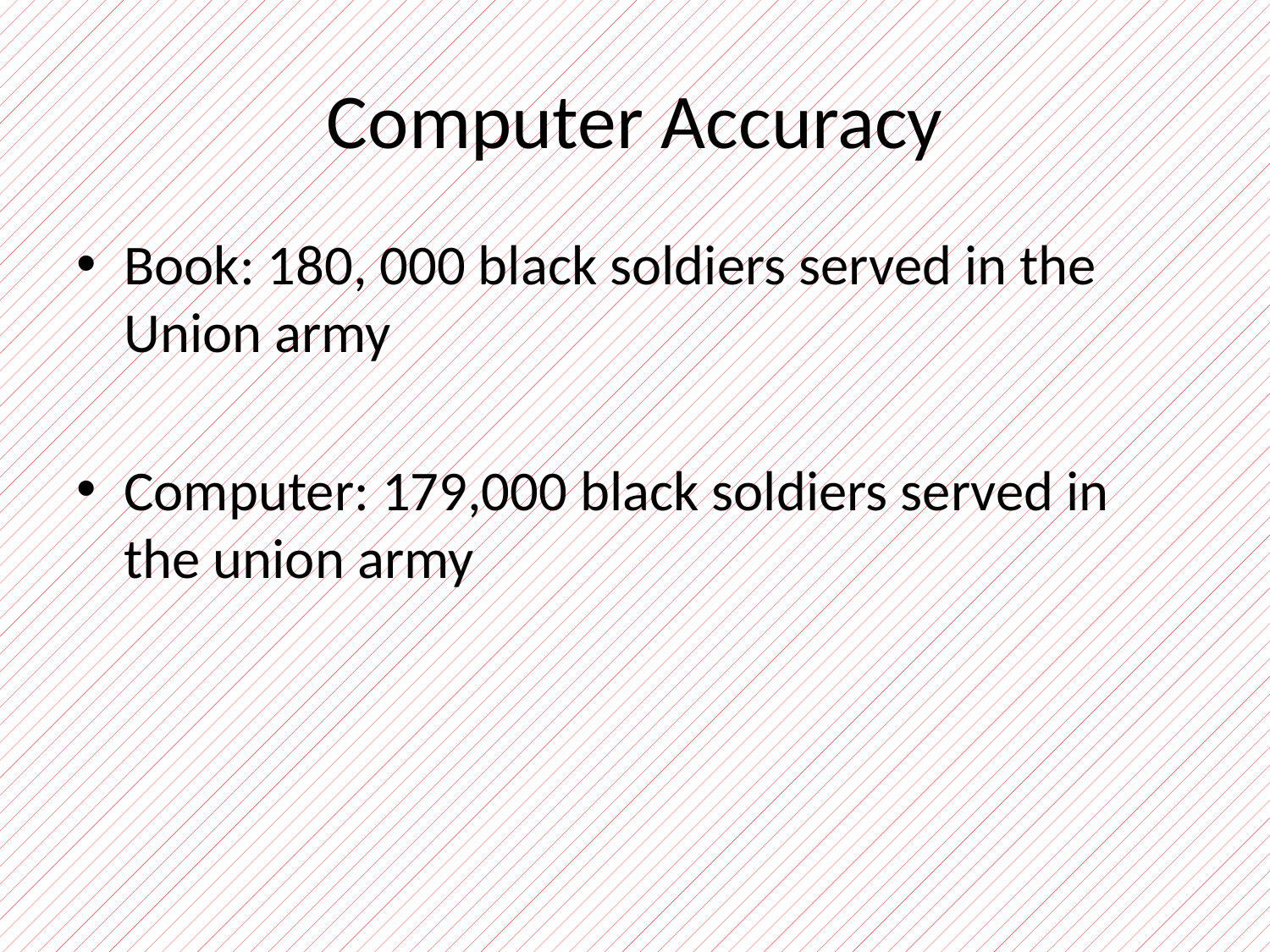

# Computer Accuracy
Book: 180, 000 black soldiers served in the Union army

Computer: 179,000 black soldiers served in the union army